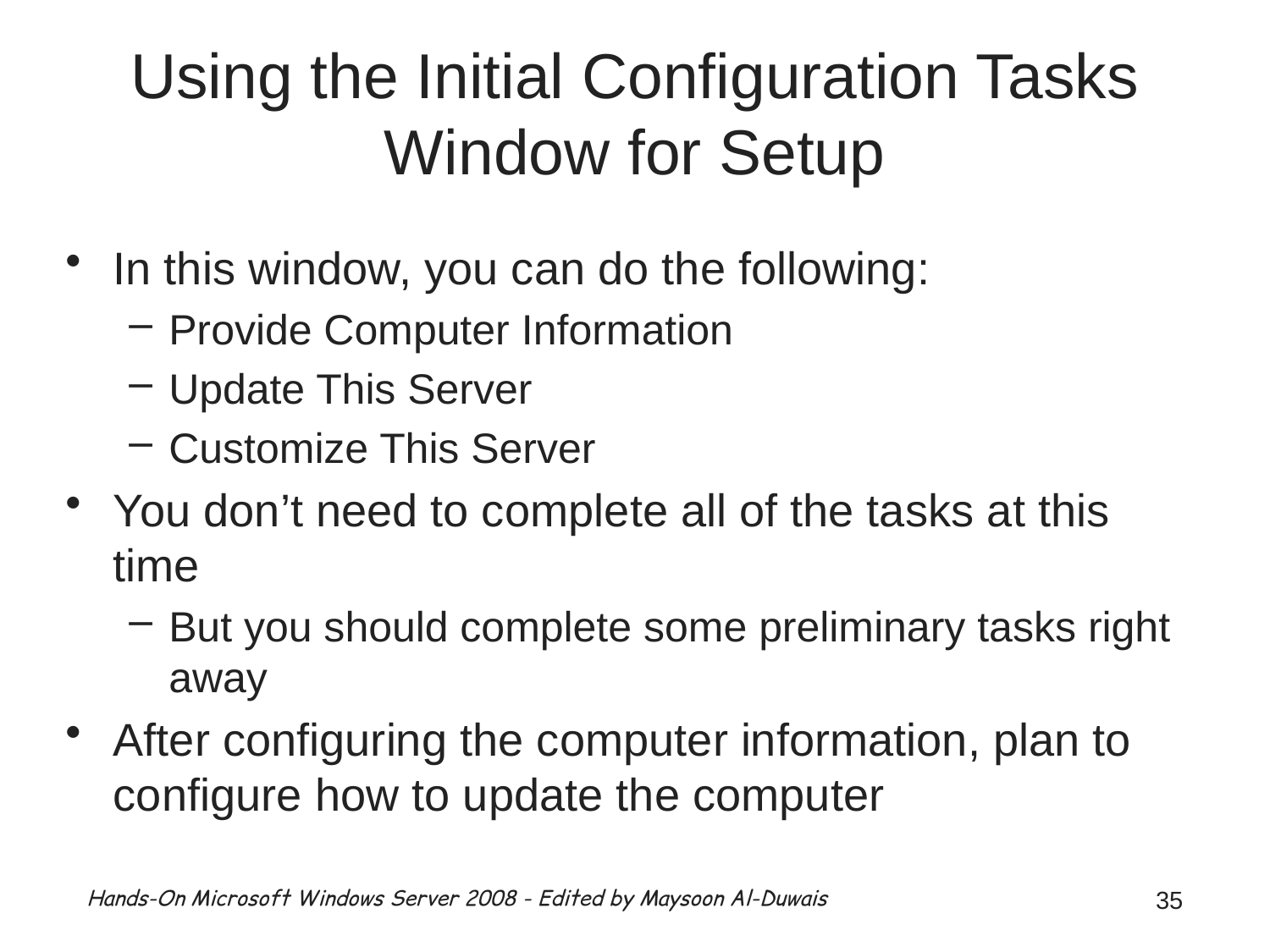

# Using the Initial Configuration Tasks Window for Setup
In this window, you can do the following:
Provide Computer Information
Update This Server
Customize This Server
You don’t need to complete all of the tasks at this time
But you should complete some preliminary tasks right away
After configuring the computer information, plan to configure how to update the computer
Hands-On Microsoft Windows Server 2008 - Edited by Maysoon Al-Duwais
35